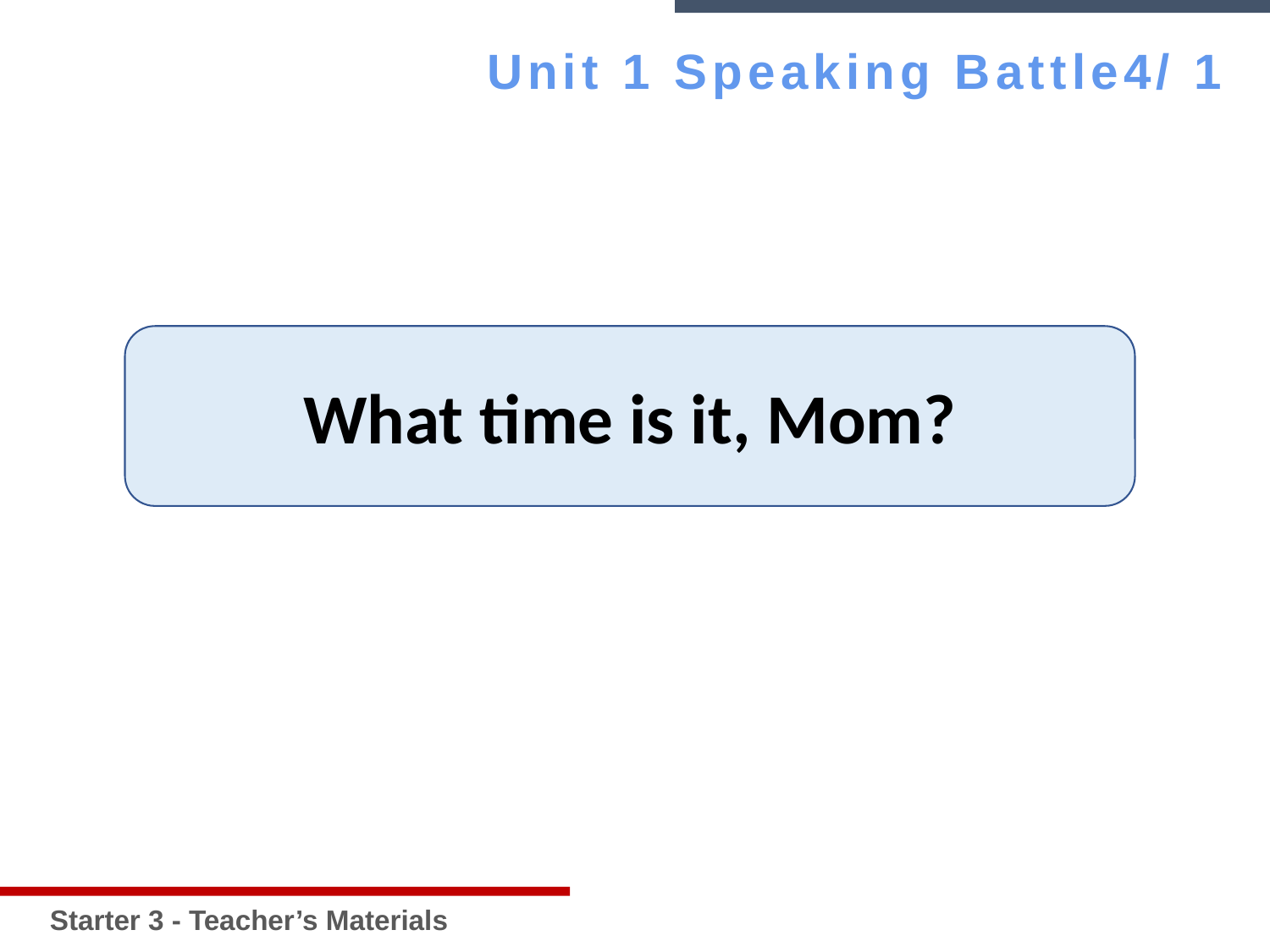

Unit 1 Speaking Battle4/ 1
Starter 3 - Teacher’s Materials
What time is it, Mom?